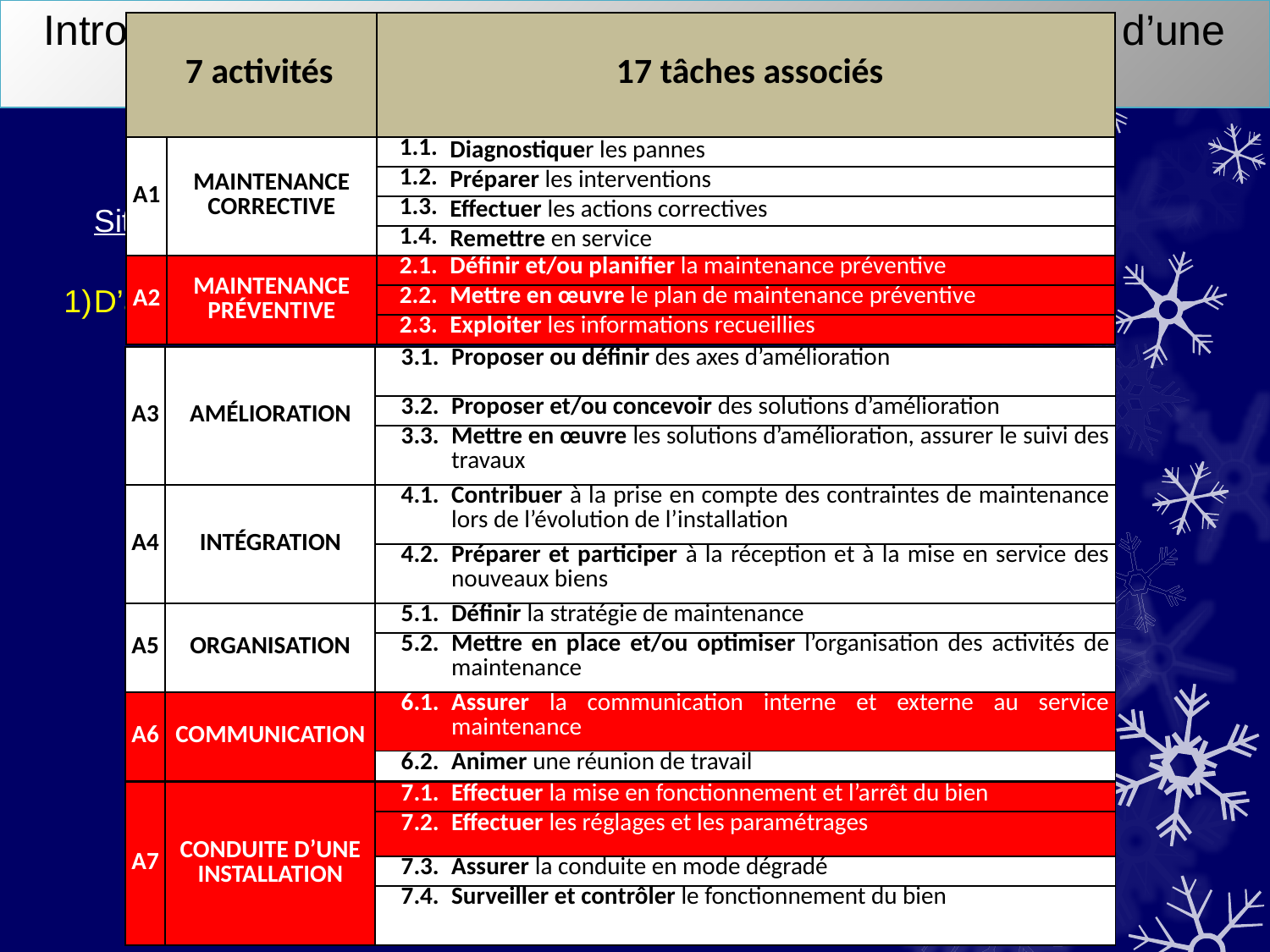

Introduction de l’apprentissage de la langue anglaise lors d’une séquence d’intervention
| 7 activités |  | 17 tâches associés |  |
| --- | --- | --- | --- |
| A1 | MAINTENANCE CORRECTIVE | 1.1. | Diagnostiquer les pannes |
|  |  | 1.2. | Préparer les interventions |
|  |  | 1.3. | Effectuer les actions correctives |
|  |  | 1.4. | Remettre en service |
| A2 | maintenance préventive | 2.1. | Définir et/ou planifier la maintenance préventive |
|  |  | 2.2. | Mettre en œuvre le plan de maintenance préventive |
|  |  | 2.3. | Exploiter les informations recueillies |
Description de l’activité

Situation de la séquence de formation en termes :

D’activités et de tâches associées
| A3 | AMÉLIORATION | 3.1. | Proposer ou définir des axes d’amélioration |
| --- | --- | --- | --- |
|  |  | 3.2. | Proposer et/ou concevoir des solutions d’amélioration |
|  |  | 3.3. | Mettre en œuvre les solutions d’amélioration, assurer le suivi des travaux |
| A4 | INTÉGRATION | 4.1. | Contribuer à la prise en compte des contraintes de maintenance lors de l’évolution de l’installation |
|  |  | 4.2. | Préparer et participer à la réception et à la mise en service des nouveaux biens |
| A5 | ORGANISATION | 5.1. | Définir la stratégie de maintenance |
|  |  | 5.2. | Mettre en place et/ou optimiser l’organisation des activités de maintenance |
| A6 | COMMUNICATION | 6.1. | Assurer la communication interne et externe au service maintenance |
|  |  | 6.2. | Animer une réunion de travail |
| A7 | CONDUITE D’UNE INSTALLATION | 7.1. | Effectuer la mise en fonctionnement et l’arrêt du bien |
| --- | --- | --- | --- |
|  |  | 7.2. | Effectuer les réglages et les paramétrages |
|  |  | 7.3. | Assurer la conduite en mode dégradé |
|  |  | 7.4. | Surveiller et contrôler le fonctionnement du bien |